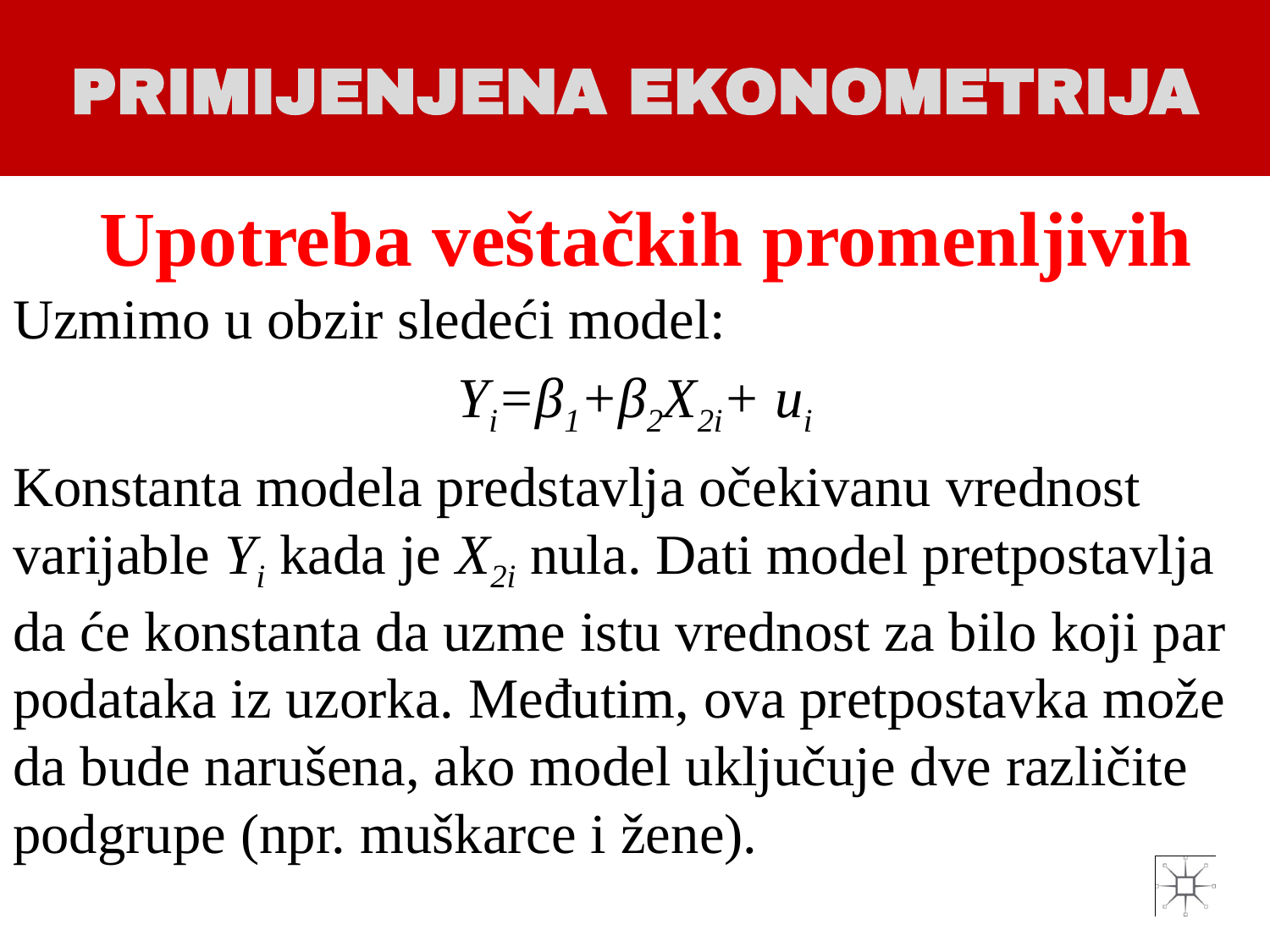

PRIMIJENJENA EKONOMETRIJA
# Upotreba veštačkih promenljivih
Uzmimo u obzir sledeći model:
Yi=β1+β2X2i+ ui
Konstanta modela predstavlja očekivanu vrednost varijable Yi kada je X2i nula. Dati model pretpostavlja da će konstanta da uzme istu vrednost za bilo koji par podataka iz uzorka. Međutim, ova pretpostavka može da bude narušena, ako model uključuje dve različite podgrupe (npr. muškarce i žene).